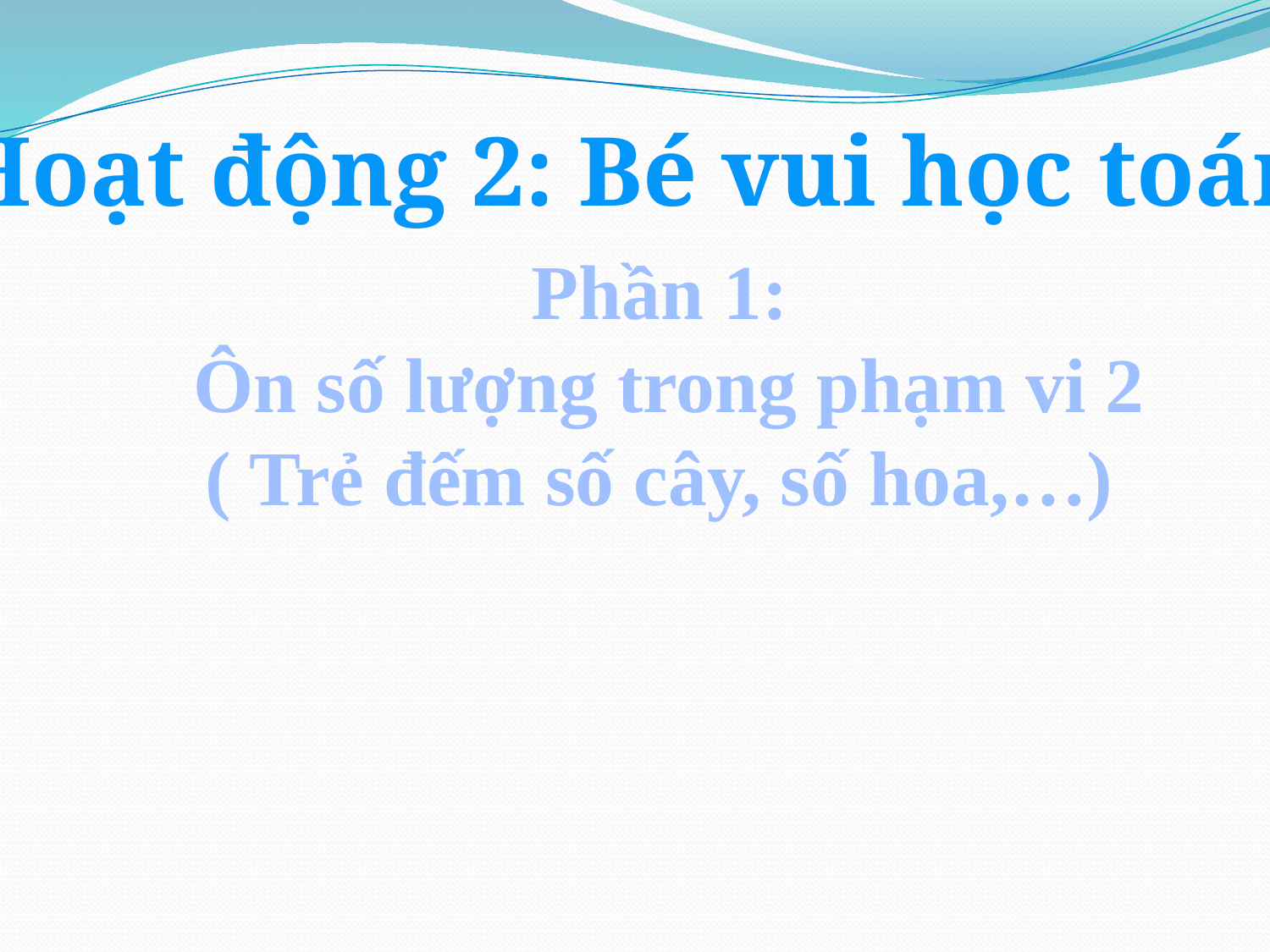

Hoạt động 2: Bé vui học toán
Phần 1:
 Ôn số lượng trong phạm vi 2
( Trẻ đếm số cây, số hoa,…)